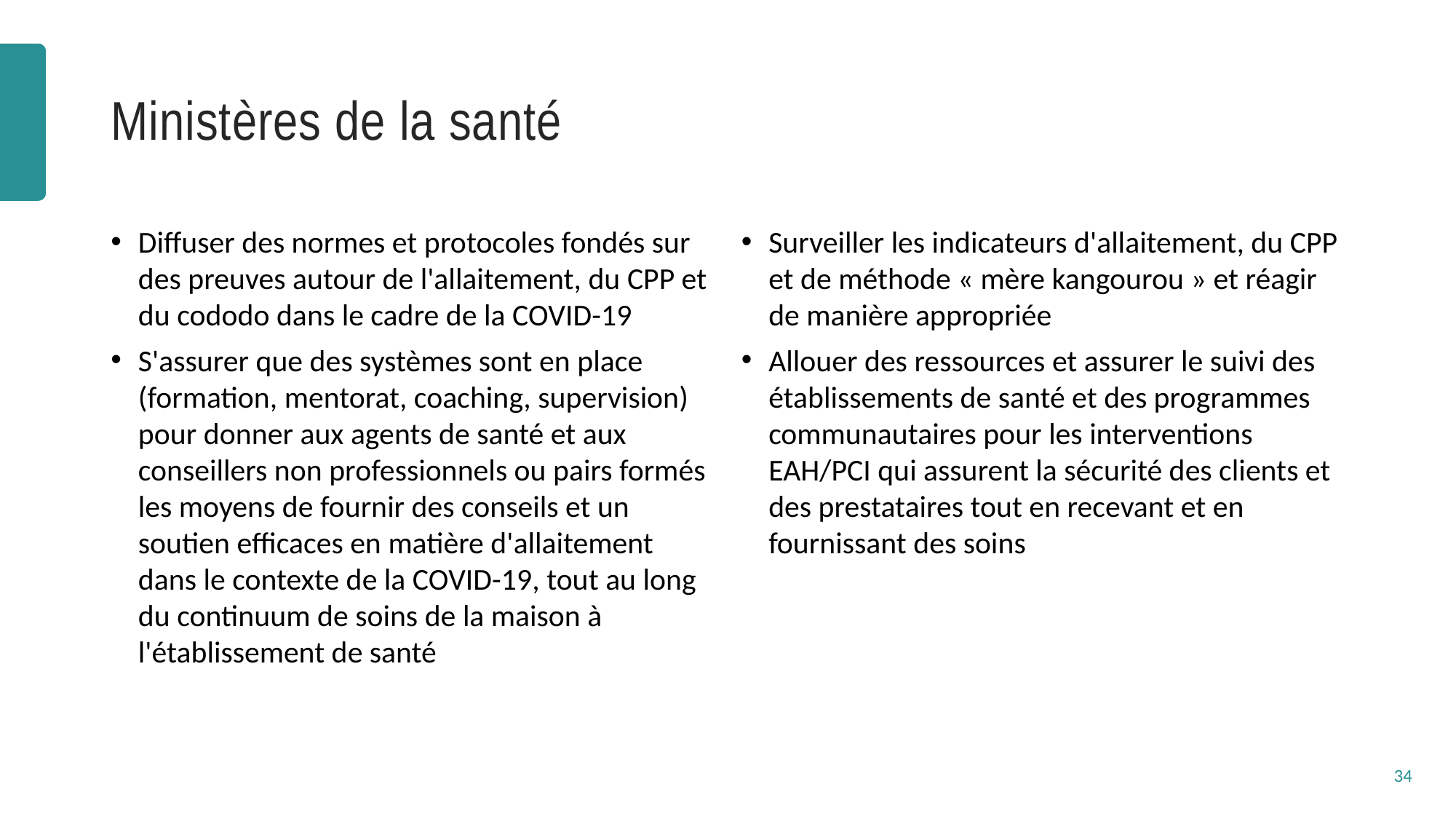

# Ministères de la santé
Diffuser des normes et protocoles fondés sur des preuves autour de l'allaitement, du CPP et du cododo dans le cadre de la COVID-19
S'assurer que des systèmes sont en place (formation, mentorat, coaching, supervision) pour donner aux agents de santé et aux conseillers non professionnels ou pairs formés les moyens de fournir des conseils et un soutien efficaces en matière d'allaitement dans le contexte de la COVID-19, tout au long du continuum de soins de la maison à l'établissement de santé
Surveiller les indicateurs d'allaitement, du CPP et de méthode « mère kangourou » et réagir de manière appropriée
Allouer des ressources et assurer le suivi des établissements de santé et des programmes communautaires pour les interventions EAH/PCI qui assurent la sécurité des clients et des prestataires tout en recevant et en fournissant des soins